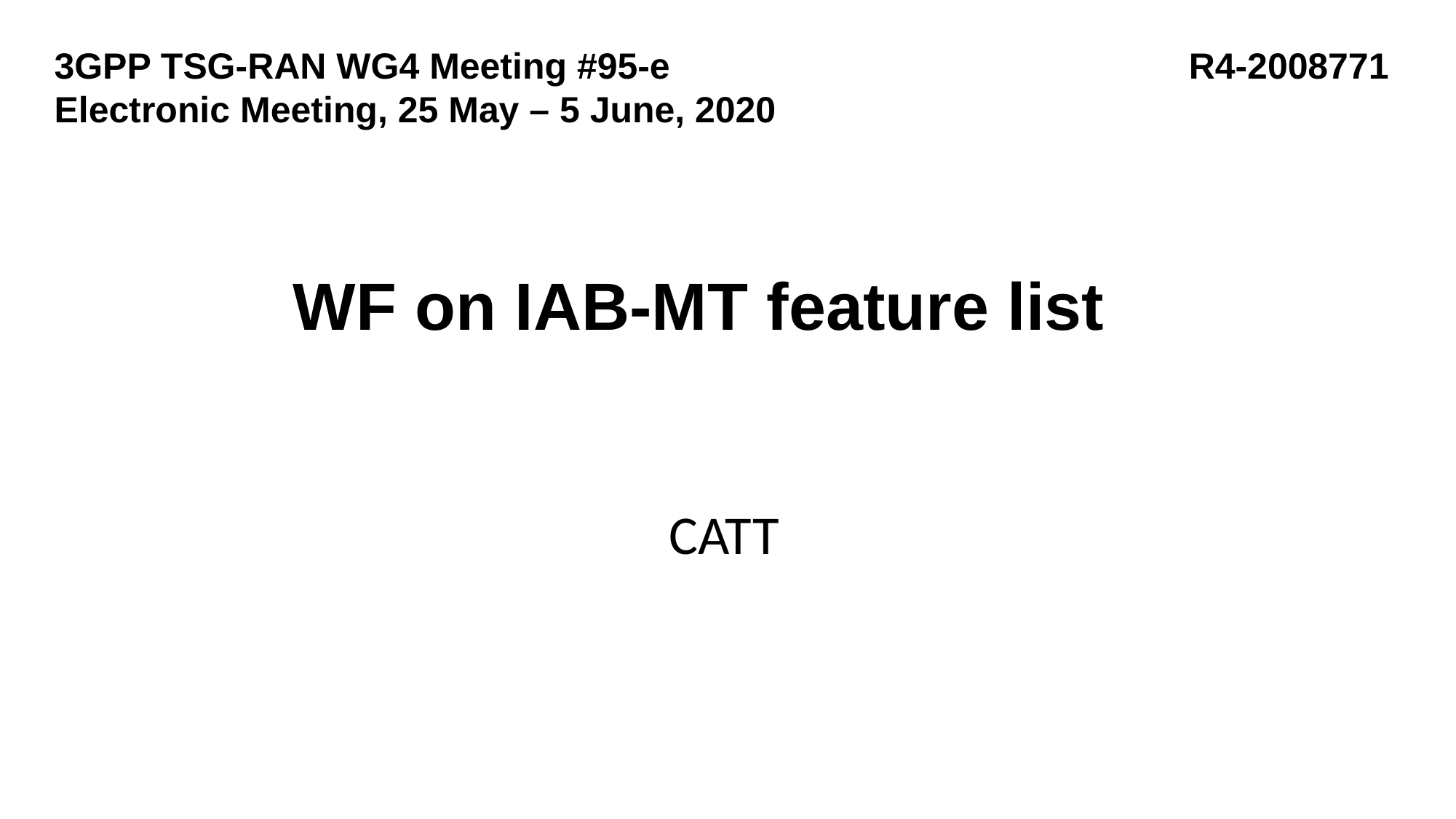

3GPP TSG-RAN WG4 Meeting #95-e				               R4-2008771
Electronic Meeting, 25 May – 5 June, 2020
# WF on IAB-MT feature list
CATT